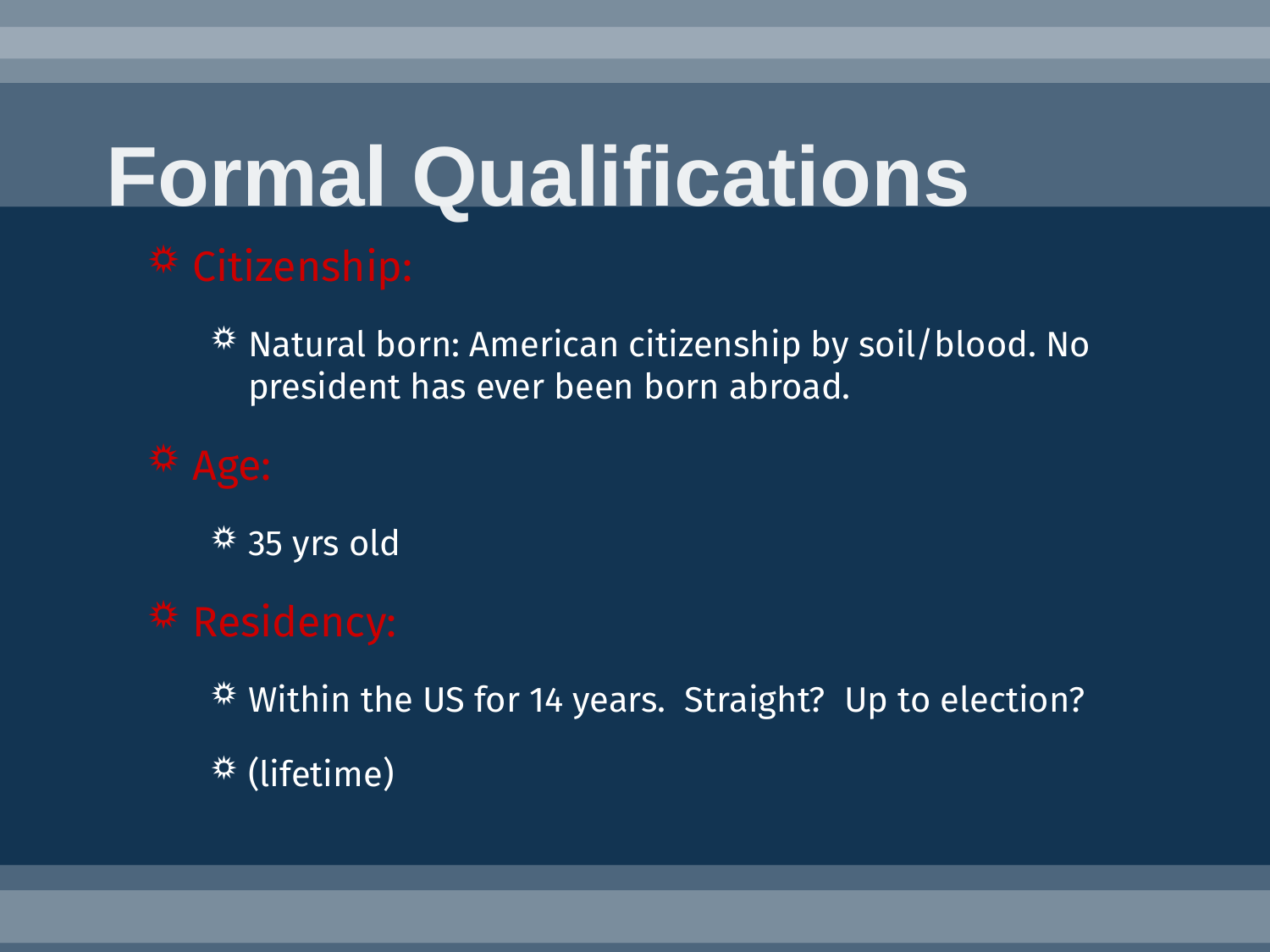

# Formal Qualifications
Citizenship:
Natural born: American citizenship by soil/blood. No president has ever been born abroad.
Age:
35 yrs old
Residency:
Within the US for 14 years.  Straight?  Up to election?
(lifetime)